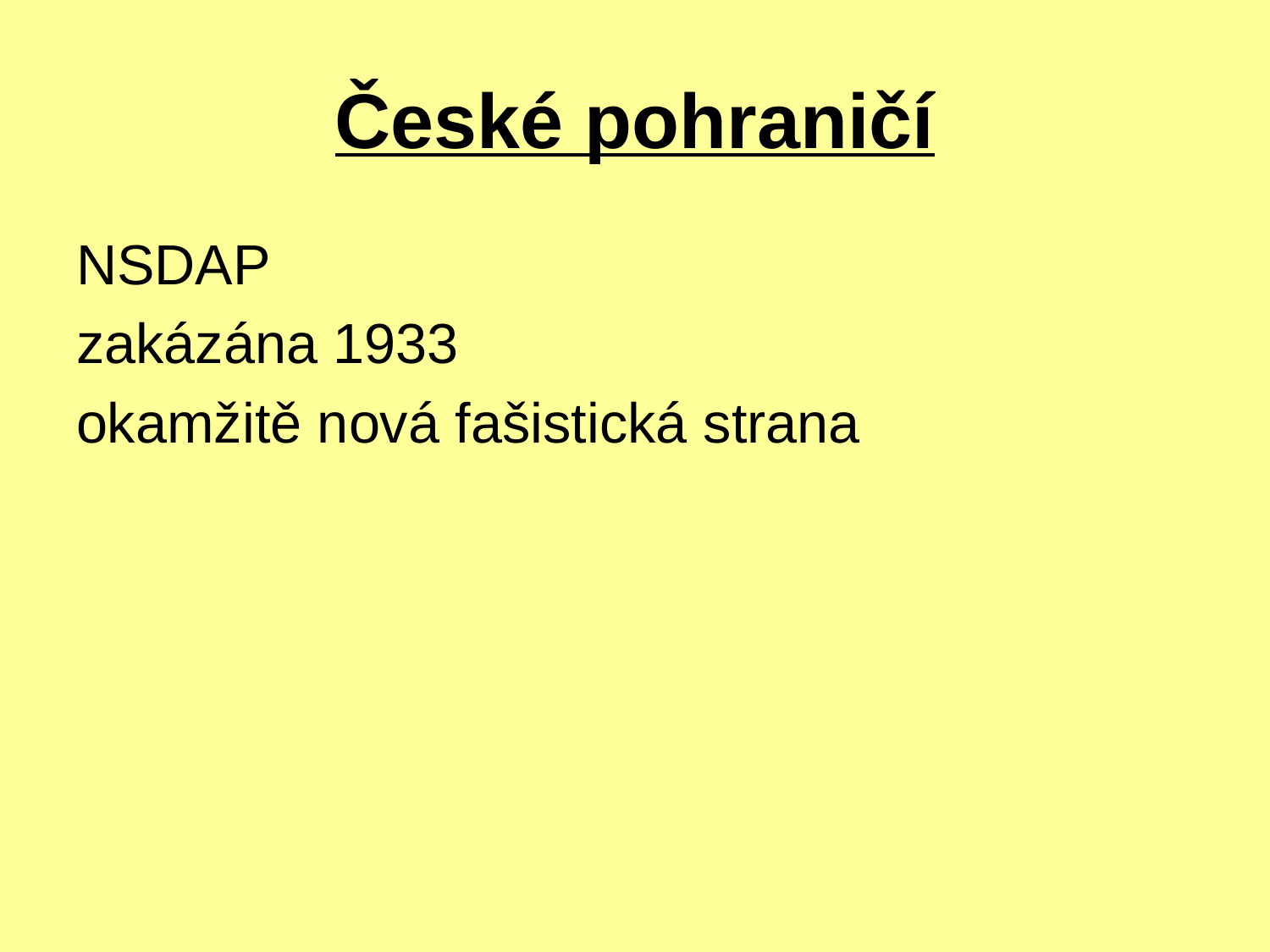

# České pohraničí
NSDAP
zakázána 1933
okamžitě nová fašistická strana